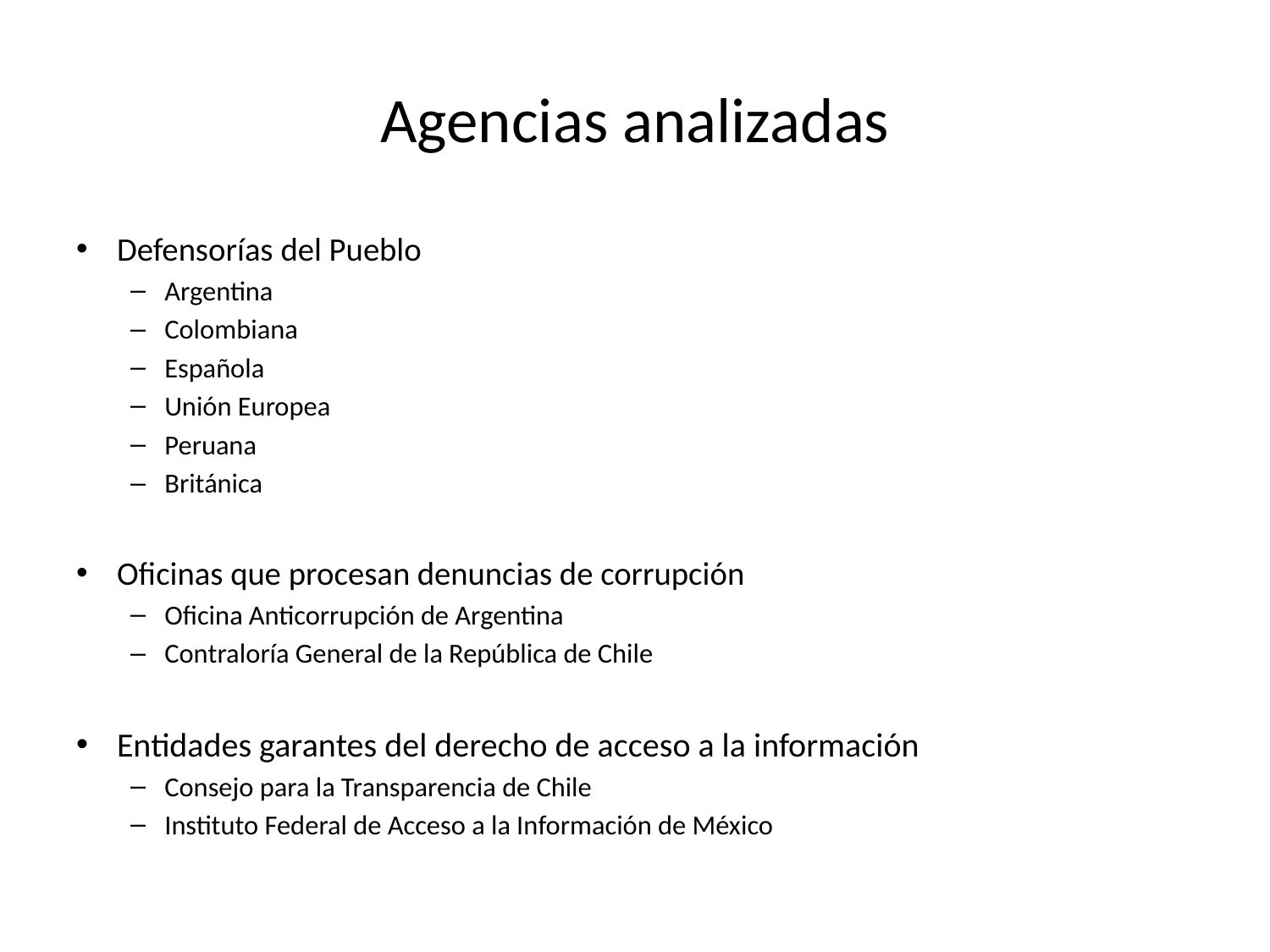

# Agencias analizadas
Defensorías del Pueblo
Argentina
Colombiana
Española
Unión Europea
Peruana
Británica

Oficinas que procesan denuncias de corrupción
Oficina Anticorrupción de Argentina
Contraloría General de la República de Chile

Entidades garantes del derecho de acceso a la información
Consejo para la Transparencia de Chile
Instituto Federal de Acceso a la Información de México